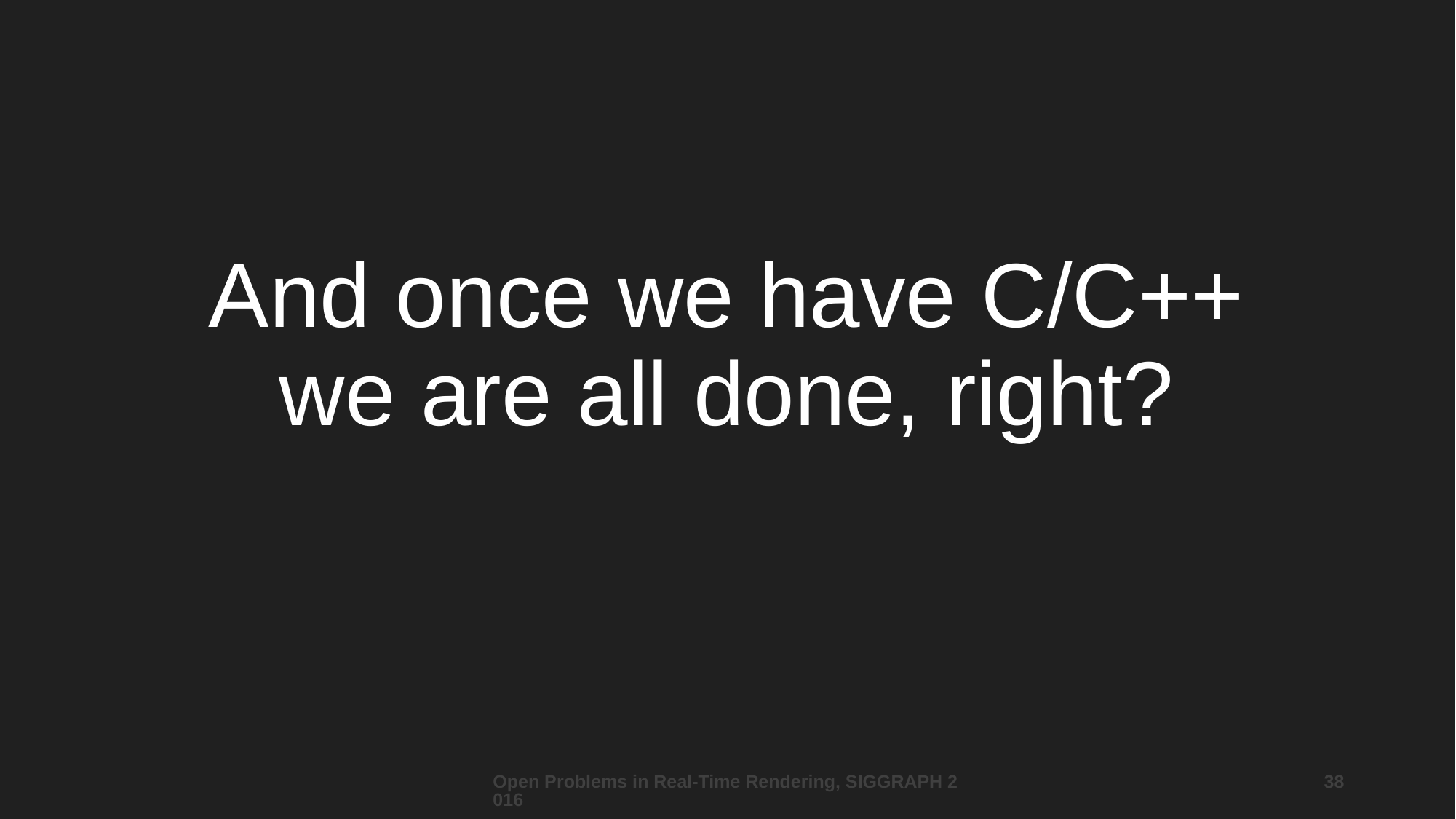

# And once we have C/C++ we are all done, right?

Open Problems in Real-Time Rendering, SIGGRAPH 2016
38